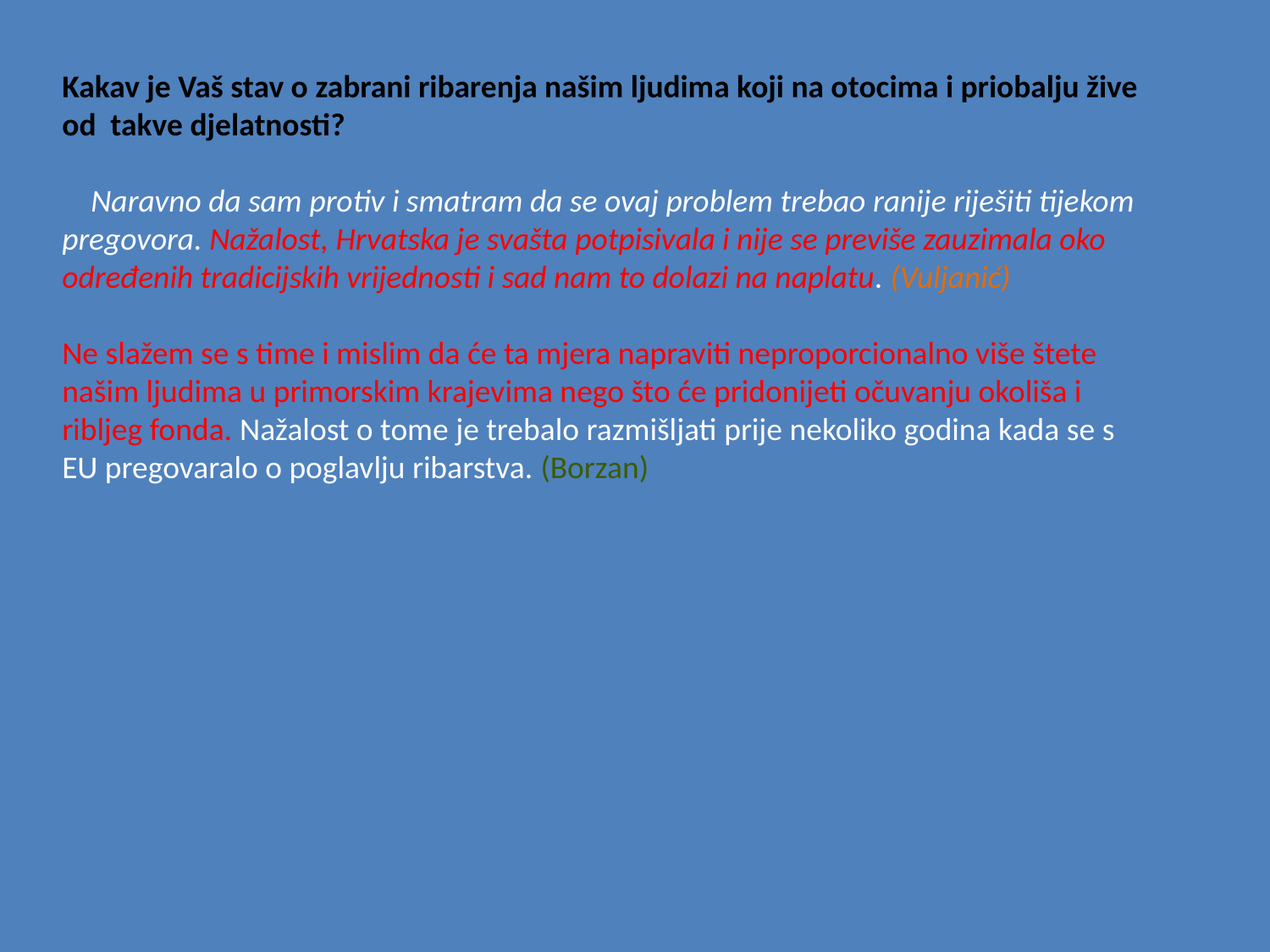

Kakav je Vaš stav o zabrani ribarenja našim ljudima koji na otocima i priobalju žive od  takve djelatnosti?

    Naravno da sam protiv i smatram da se ovaj problem trebao ranije riješiti tijekom pregovora. Nažalost, Hrvatska je svašta potpisivala i nije se previše zauzimala oko određenih tradicijskih vrijednosti i sad nam to dolazi na naplatu. (Vuljanić)

Ne slažem se s time i mislim da će ta mjera napraviti neproporcionalno više štete našim ljudima u primorskim krajevima nego što će pridonijeti očuvanju okoliša i ribljeg fonda. Nažalost o tome je trebalo razmišljati prije nekoliko godina kada se s EU pregovaralo o poglavlju ribarstva. (Borzan)